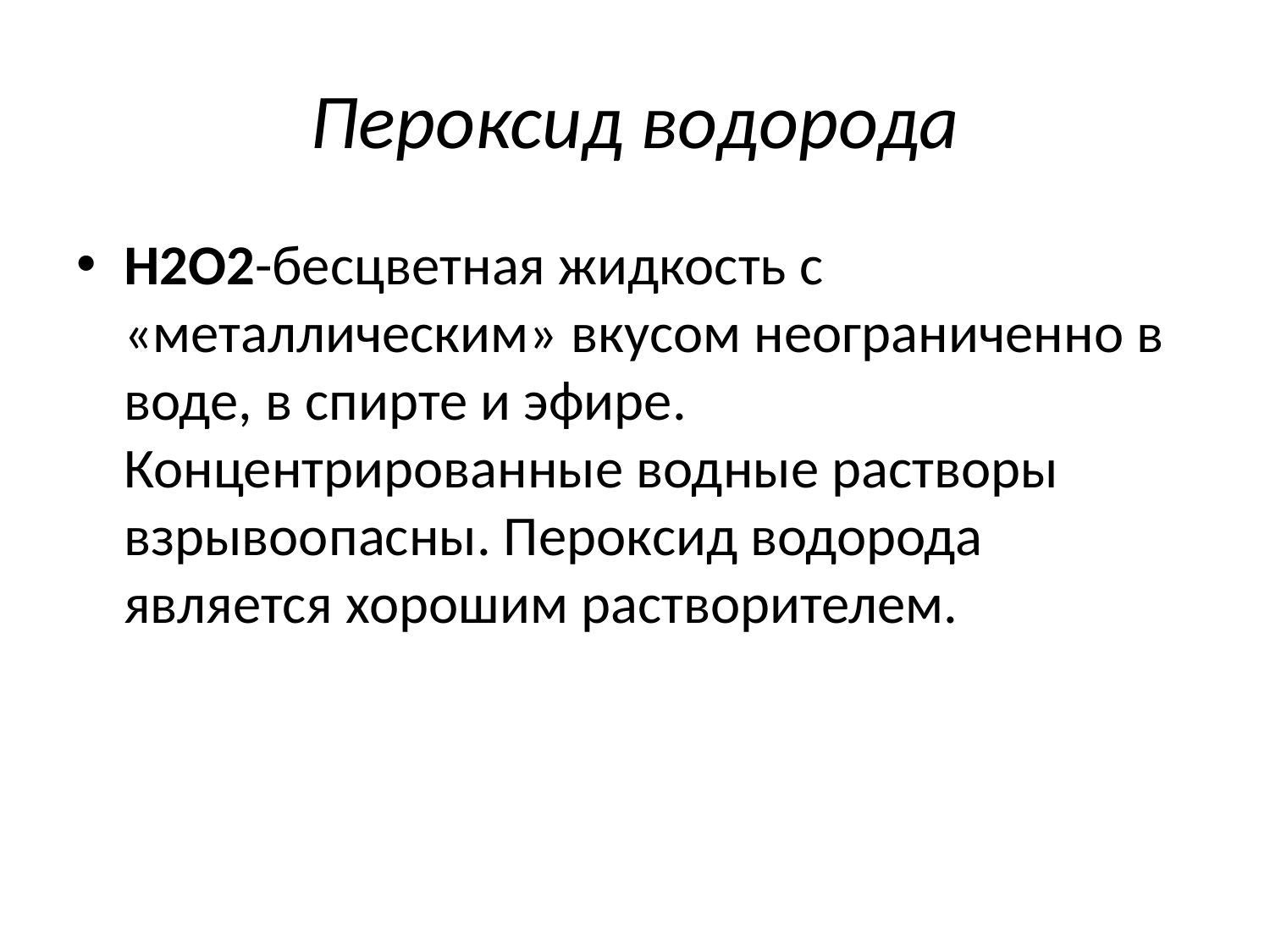

# Пероксид водорода
H2O2-бесцветная жидкость с «металлическим» вкусом неограниченно в воде, в спирте и эфире. Концентрированные водные растворы взрывоопасны. Пероксид водорода является хорошим растворителем.